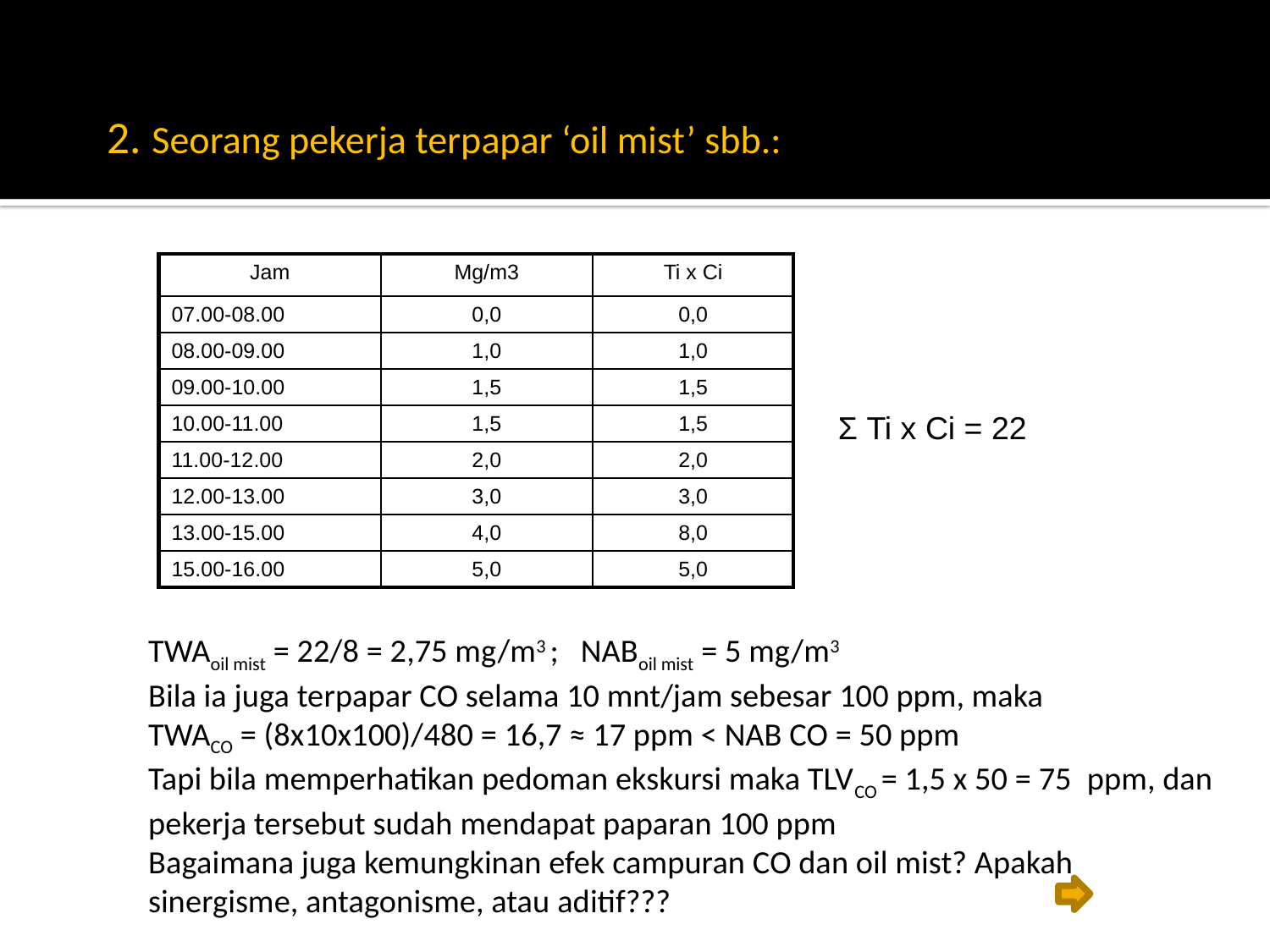

2. Seorang pekerja terpapar ‘oil mist’ sbb.:

	TWAoil mist = 22/8 = 2,75 mg/m3 ;   NABoil mist = 5 mg/m3
	Bila ia juga terpapar CO selama 10 mnt/jam sebesar 100 ppm, maka
	TWACO = (8x10x100)/480 = 16,7 ≈ 17 ppm < NAB CO = 50 ppm
	Tapi bila memperhatikan pedoman ekskursi maka TLVCO = 1,5 x 50 = 75  ppm, dan pekerja tersebut sudah mendapat paparan 100 ppm
	Bagaimana juga kemungkinan efek campuran CO dan oil mist? Apakah sinergisme, antagonisme, atau aditif???
| Jam | Mg/m3 | Ti x Ci |
| --- | --- | --- |
| 07.00-08.00 | 0,0 | 0,0 |
| 08.00-09.00 | 1,0 | 1,0 |
| 09.00-10.00 | 1,5 | 1,5 |
| 10.00-11.00 | 1,5 | 1,5 |
| 11.00-12.00 | 2,0 | 2,0 |
| 12.00-13.00 | 3,0 | 3,0 |
| 13.00-15.00 | 4,0 | 8,0 |
| 15.00-16.00 | 5,0 | 5,0 |
Σ Ti x Ci = 22